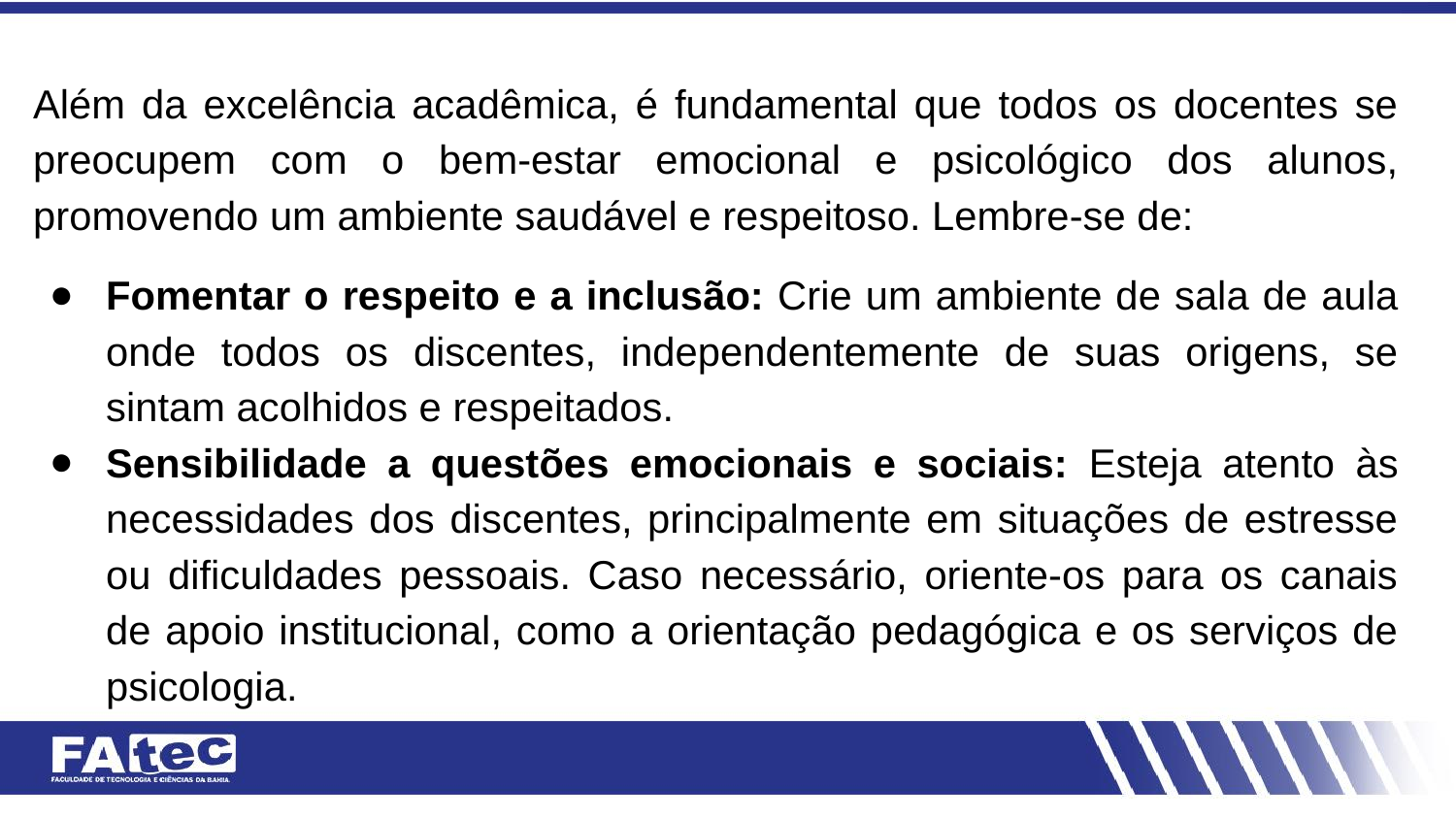

# Além da excelência acadêmica, é fundamental que todos os docentes se preocupem com o bem-estar emocional e psicológico dos alunos, promovendo um ambiente saudável e respeitoso. Lembre-se de:
Fomentar o respeito e a inclusão: Crie um ambiente de sala de aula onde todos os discentes, independentemente de suas origens, se sintam acolhidos e respeitados.
Sensibilidade a questões emocionais e sociais: Esteja atento às necessidades dos discentes, principalmente em situações de estresse ou dificuldades pessoais. Caso necessário, oriente-os para os canais de apoio institucional, como a orientação pedagógica e os serviços de psicologia.